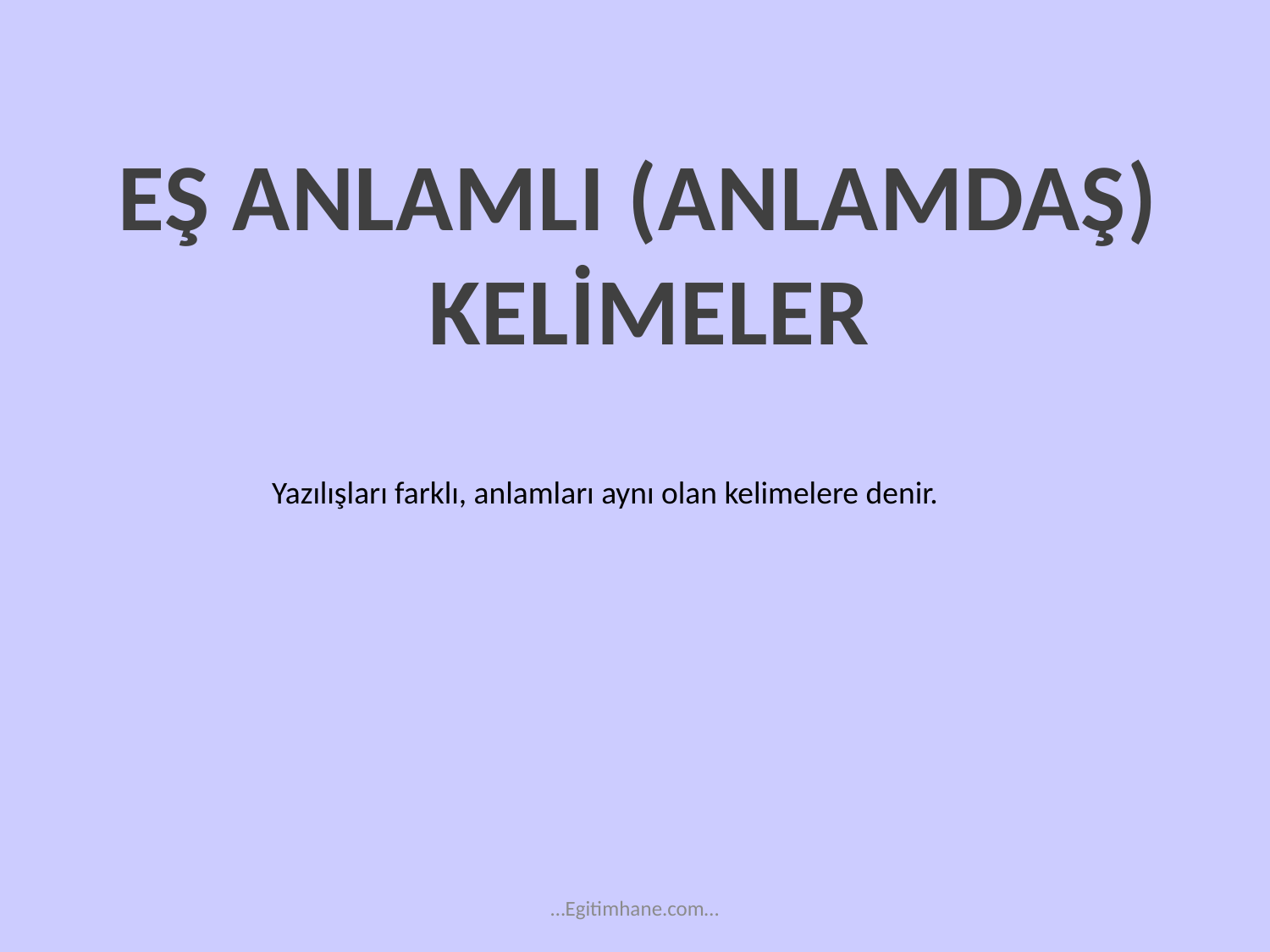

EŞ ANLAMLI (ANLAMDAŞ)
KELİMELER
Yazılışları farklı, anlamları aynı olan kelimelere denir.
…Egitimhane.com…